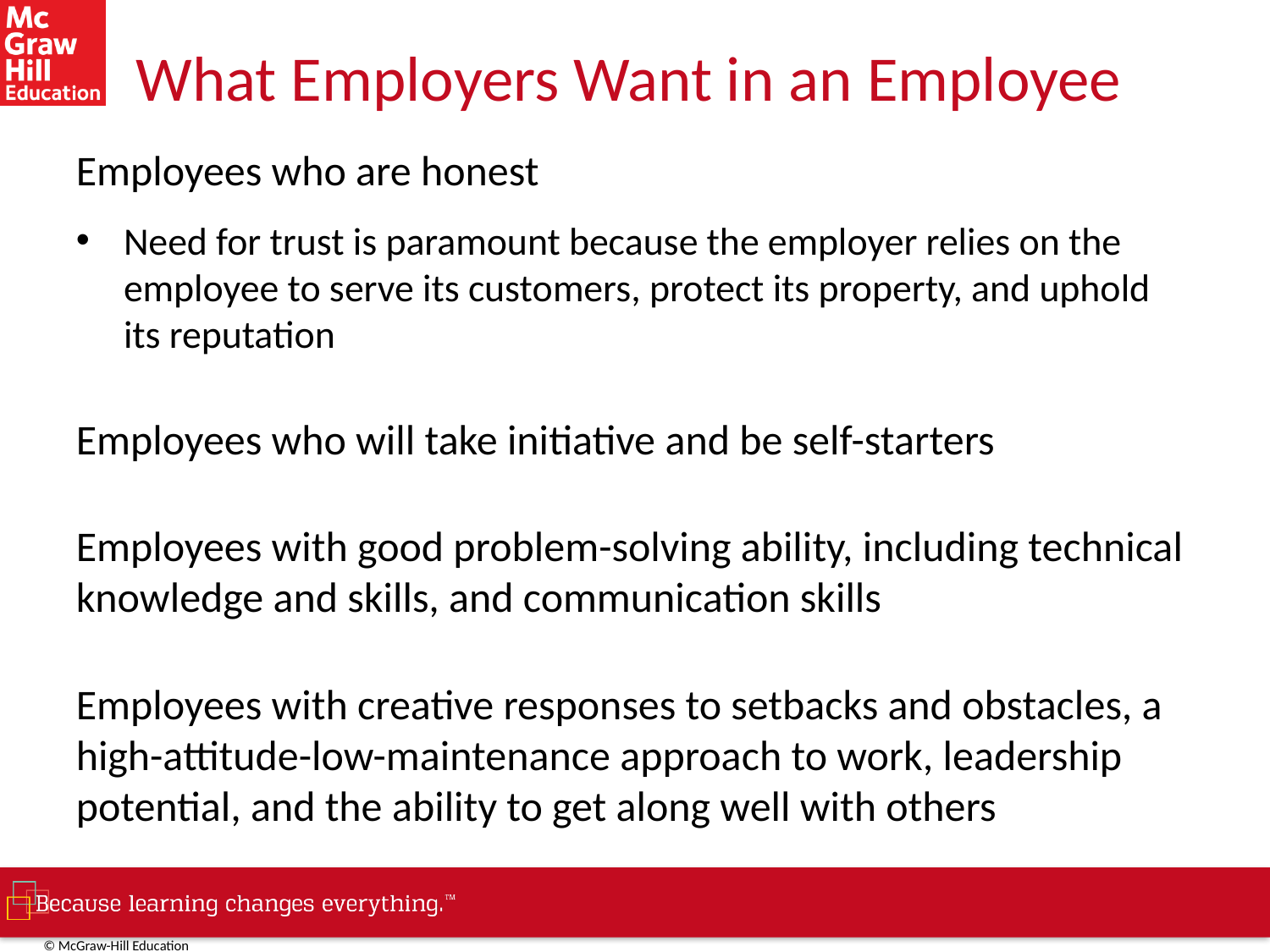

# What Employers Want in an Employee
Employees who are honest
Need for trust is paramount because the employer relies on the employee to serve its customers, protect its property, and uphold its reputation

Employees who will take initiative and be self-starters

Employees with good problem-solving ability, including technical knowledge and skills, and communication skills

Employees with creative responses to setbacks and obstacles, a high-attitude-low-maintenance approach to work, leadership potential, and the ability to get along well with others